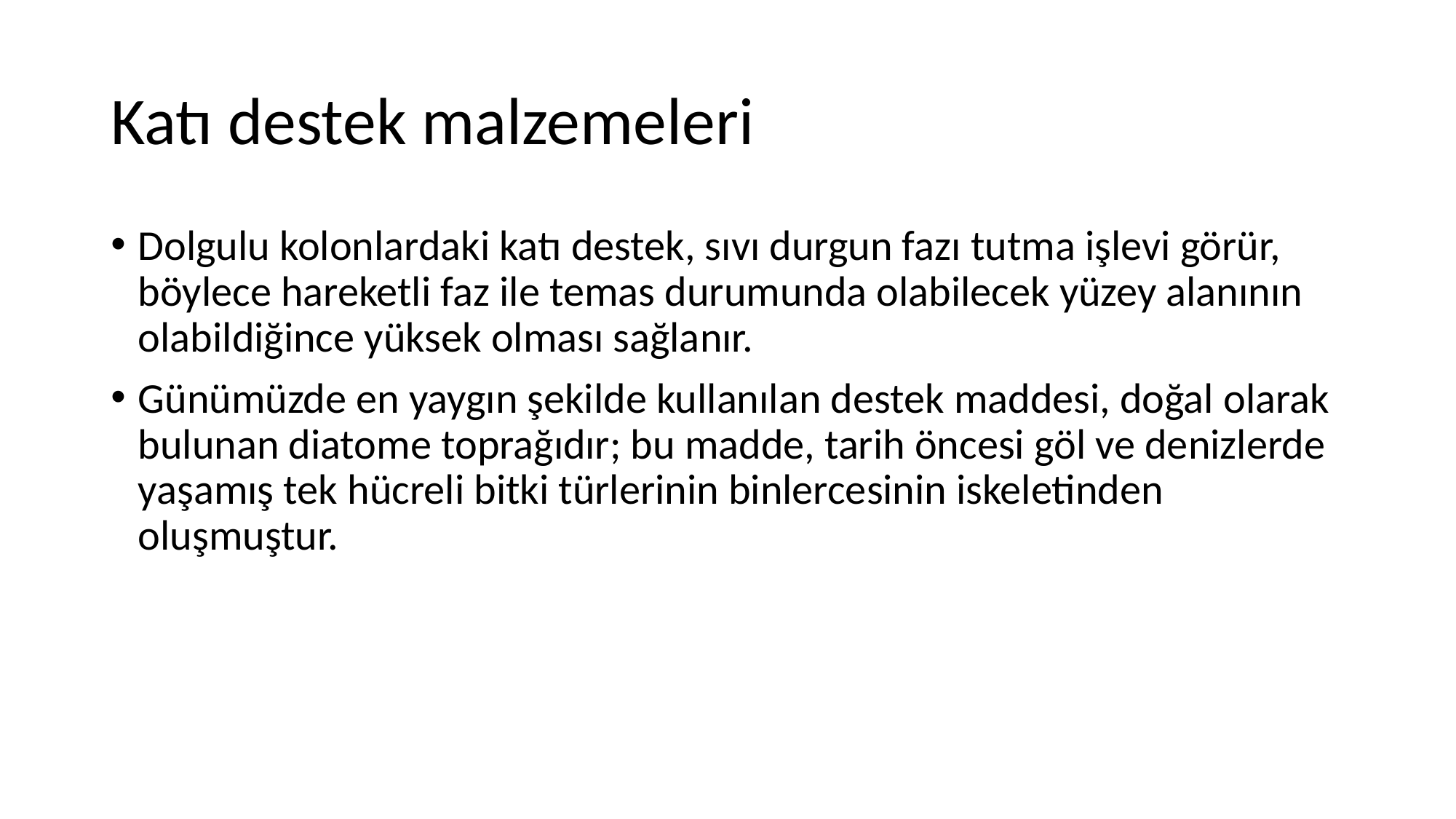

# Katı destek malzemeleri
Dolgulu kolonlardaki katı destek, sıvı durgun fazı tutma işlevi görür, böylece hareketli faz ile temas durumunda olabilecek yüzey alanının olabildiğince yüksek olması sağlanır.
Günümüzde en yaygın şekilde kullanılan destek maddesi, doğal olarak bulunan diatome toprağıdır; bu madde, tarih öncesi göl ve denizlerde yaşamış tek hücreli bitki türlerinin binlercesinin iskeletinden oluşmuştur.